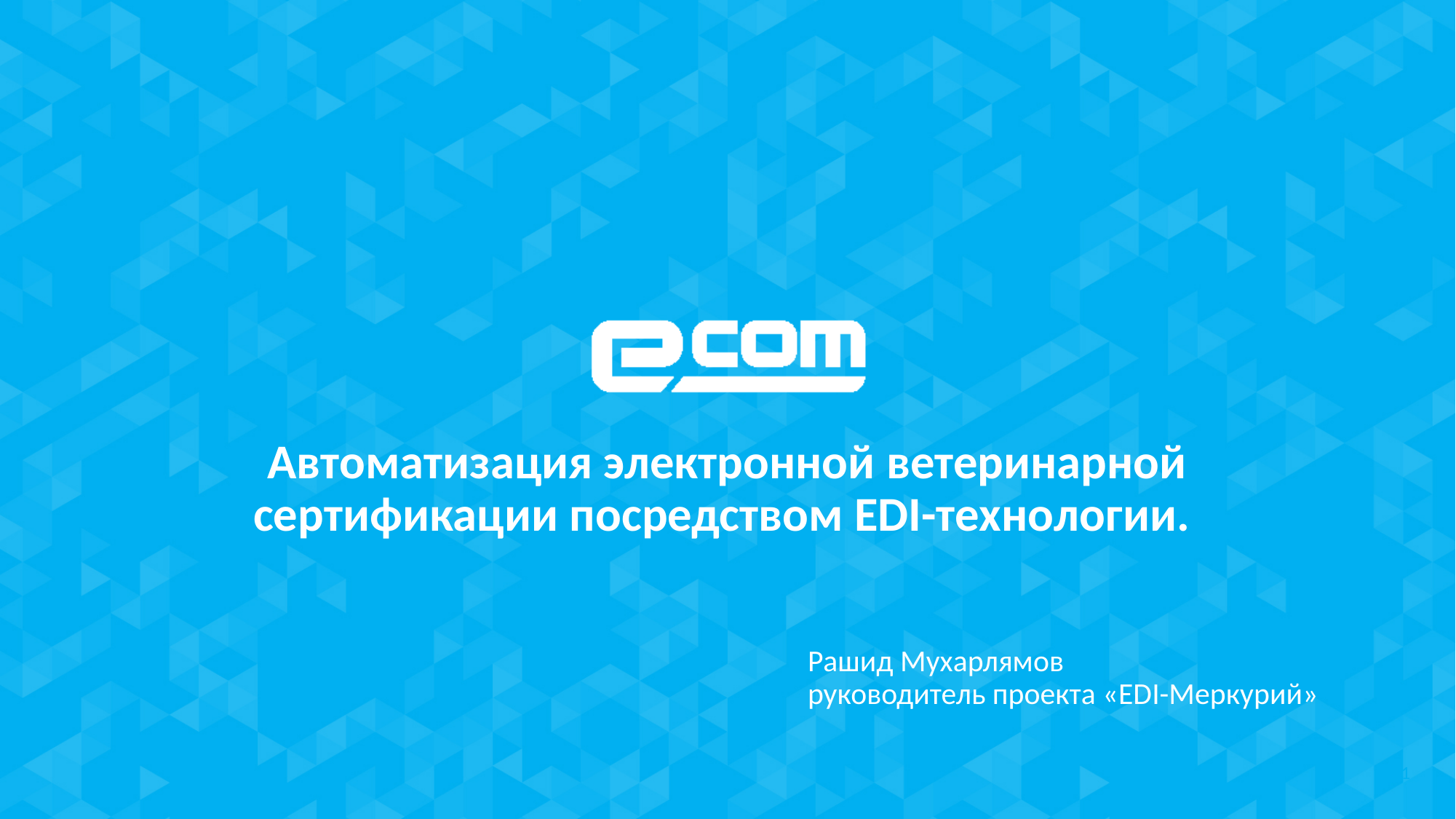

# Автоматизация электронной ветеринарной сертификации посредством EDI-технологии.
Рашид Мухарлямов
руководитель проекта «EDI-Меркурий»
1